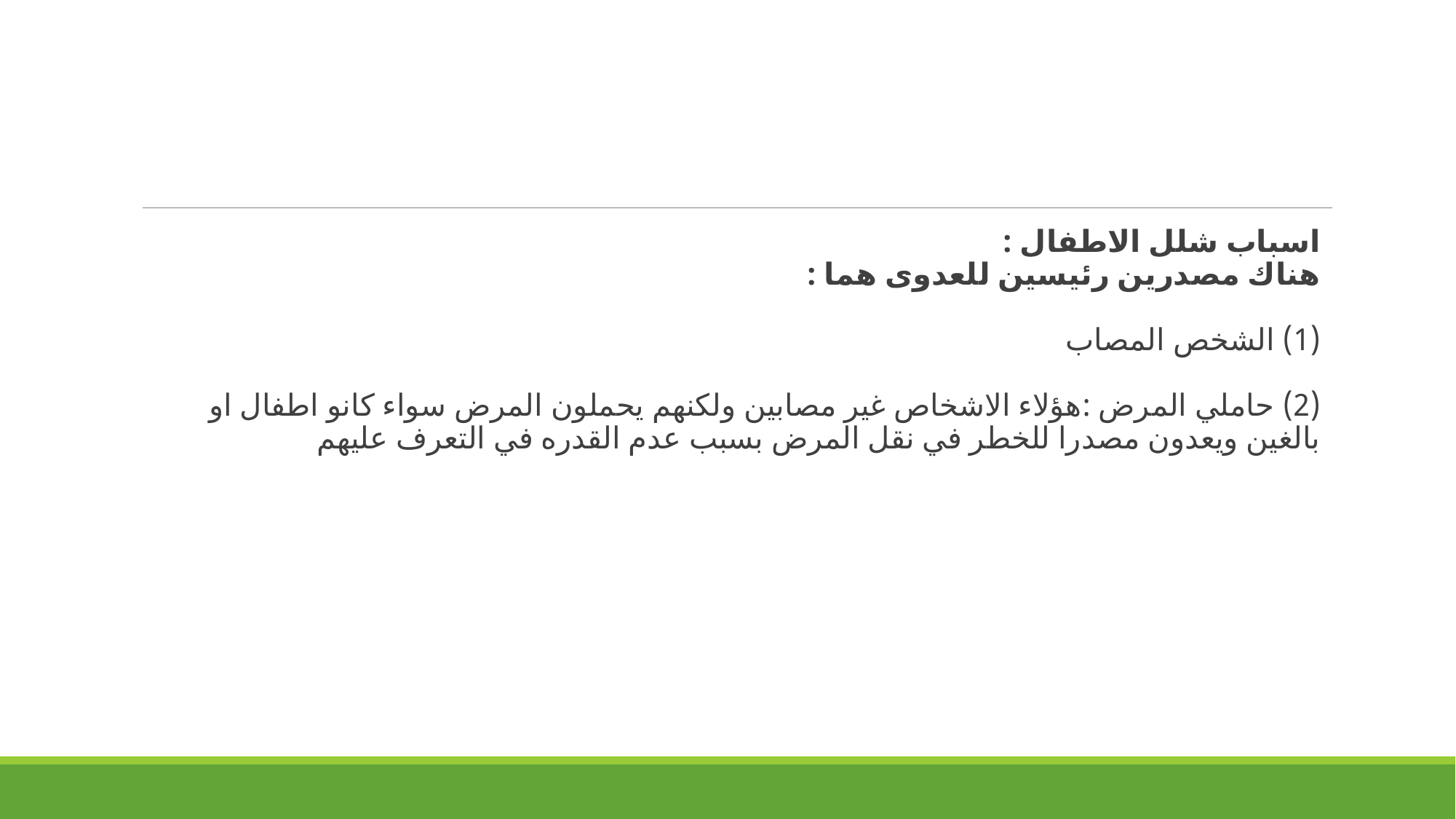

اسباب شلل الاطفال :
هناك مصدرين رئيسين للعدوى هما :
(1) الشخص المصاب
(2) حاملي المرض :هؤلاء الاشخاص غير مصابين ولكنهم يحملون المرض سواء كانو اطفال او بالغين ويعدون مصدرا للخطر في نقل المرض بسبب عدم القدره في التعرف عليهم